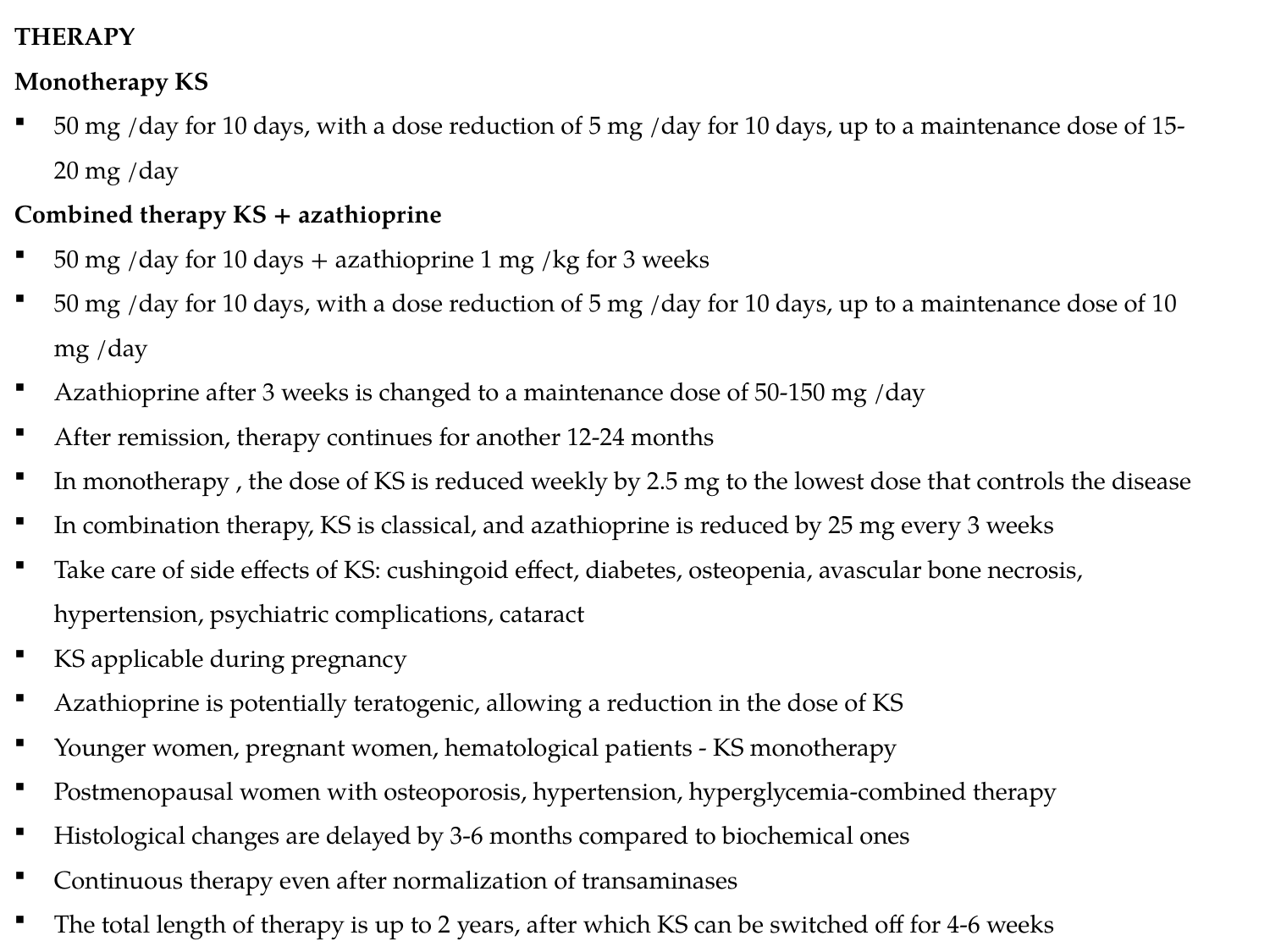

THERAPY
Monotherapy KS
50 mg /day for 10 days, with a dose reduction of 5 mg /day for 10 days, up to a maintenance dose of 15-20 mg /day
Combined therapy KS + azathioprine
50 mg /day for 10 days + azathioprine 1 mg /kg for 3 weeks
50 mg /day for 10 days, with a dose reduction of 5 mg /day for 10 days, up to a maintenance dose of 10 mg /day
Azathioprine after 3 weeks is changed to a maintenance dose of 50-150 mg /day
After remission, therapy continues for another 12-24 months
In monotherapy , the dose of KS is reduced weekly by 2.5 mg to the lowest dose that controls the disease
In combination therapy, KS is classical, and azathioprine is reduced by 25 mg every 3 weeks
Take care of side effects of KS: cushingoid effect, diabetes, osteopenia, avascular bone necrosis, hypertension, psychiatric complications, cataract
KS applicable during pregnancy
Azathioprine is potentially teratogenic, allowing a reduction in the dose of KS
Younger women, pregnant women, hematological patients - KS monotherapy
Postmenopausal women with osteoporosis, hypertension, hyperglycemia-combined therapy
Histological changes are delayed by 3-6 months compared to biochemical ones
Continuous therapy even after normalization of transaminases
The total length of therapy is up to 2 years, after which KS can be switched off for 4-6 weeks